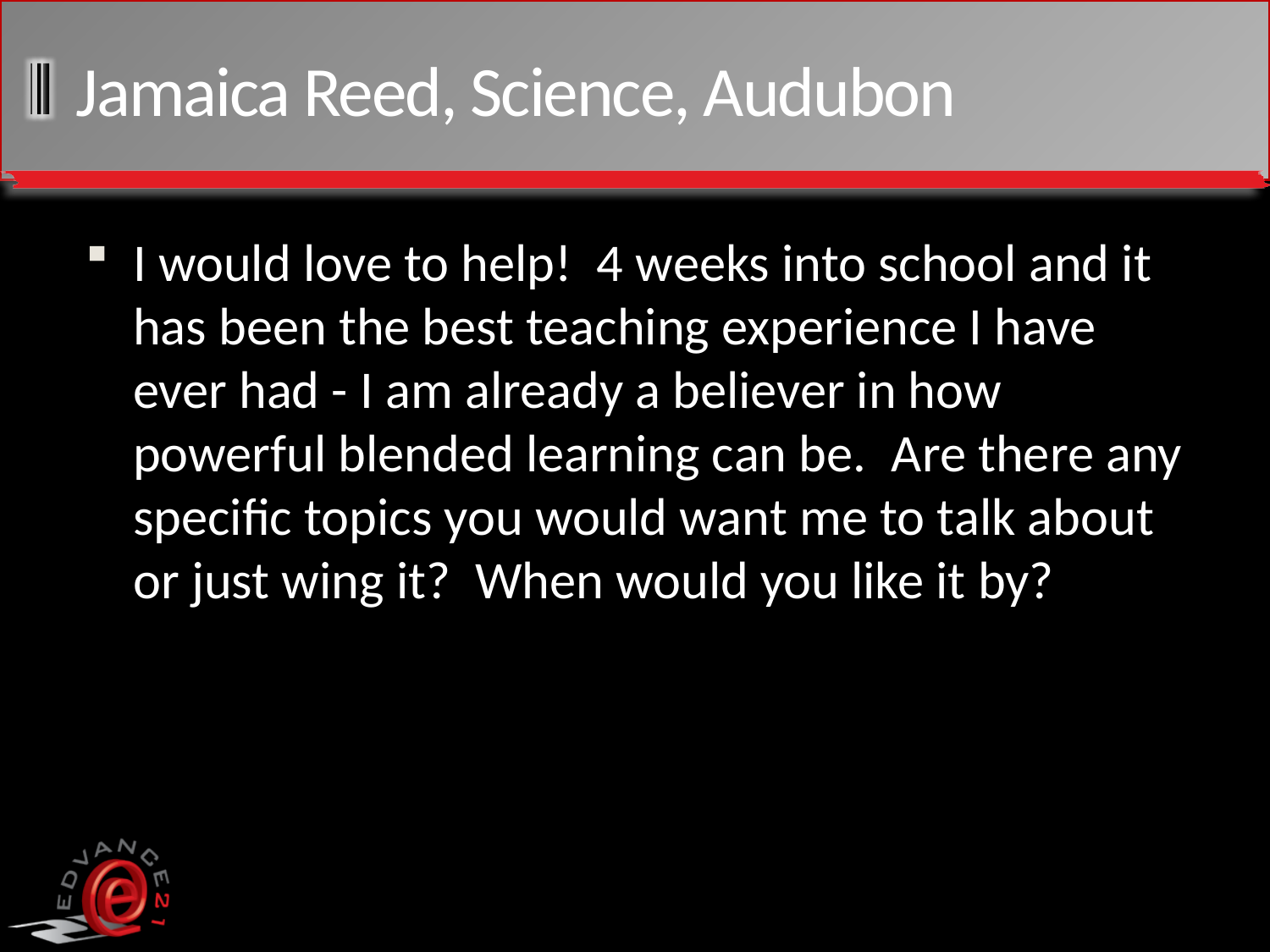

# Jamaica Reed, Science, Audubon
I would love to help!  4 weeks into school and it has been the best teaching experience I have ever had - I am already a believer in how powerful blended learning can be.  Are there any specific topics you would want me to talk about or just wing it?  When would you like it by?